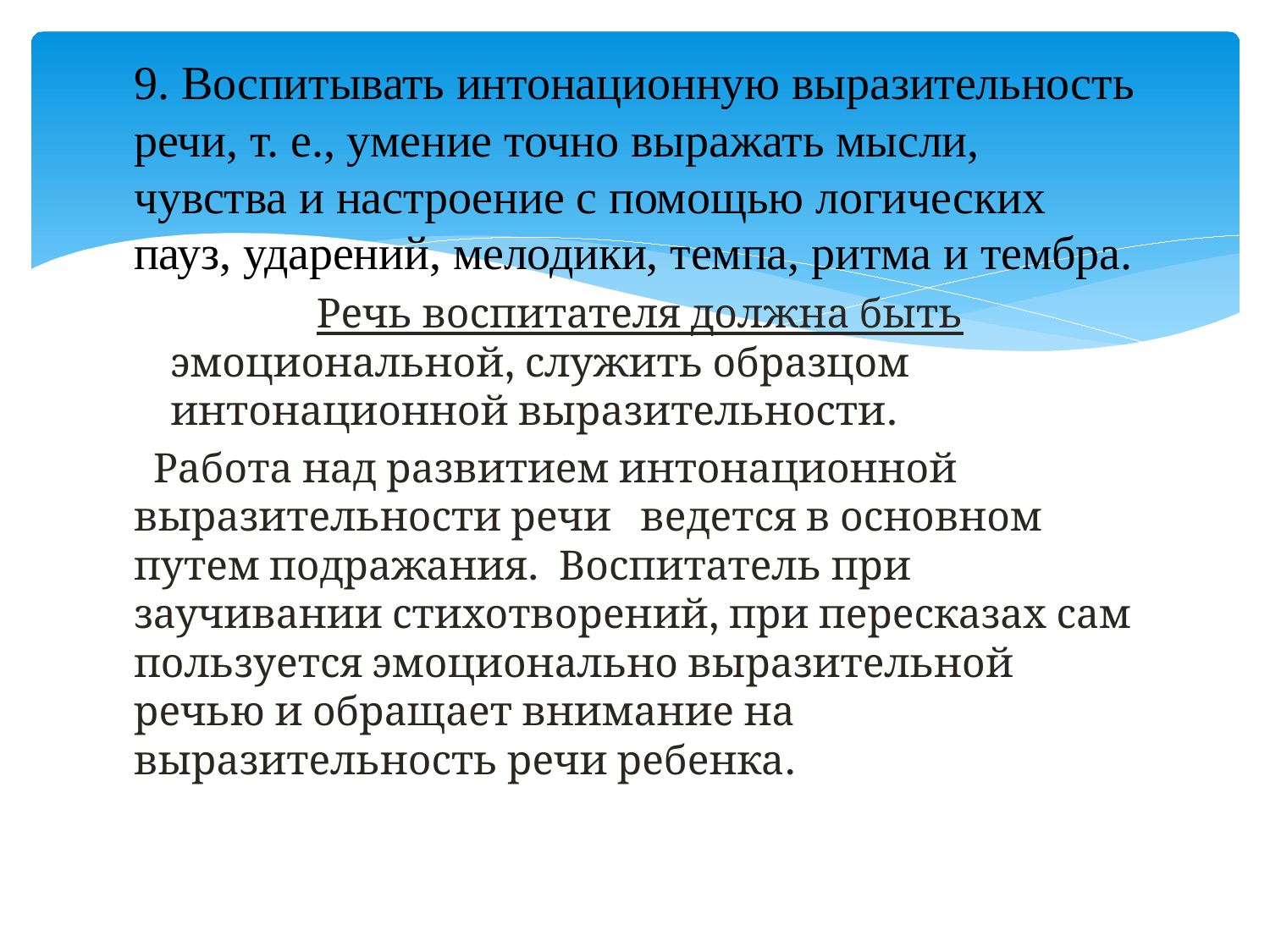

9. Воспитывать интонационную выразительность речи, т. е., умение точно выражать мысли, чувства и настроение с помощью логических пауз, ударений, мелодики, темпа, ритма и тембра.
               Речь воспитателя должна быть эмоциональной, служить образцом интонационной выразительности.
  Работа над развитием интонационной выразительности речи   ведется в основном путем подражания.  Воспитатель при заучивании стихотворений, при пересказах сам пользуется эмоционально выразительной речью и обращает внимание на выразительность речи ребенка.
#